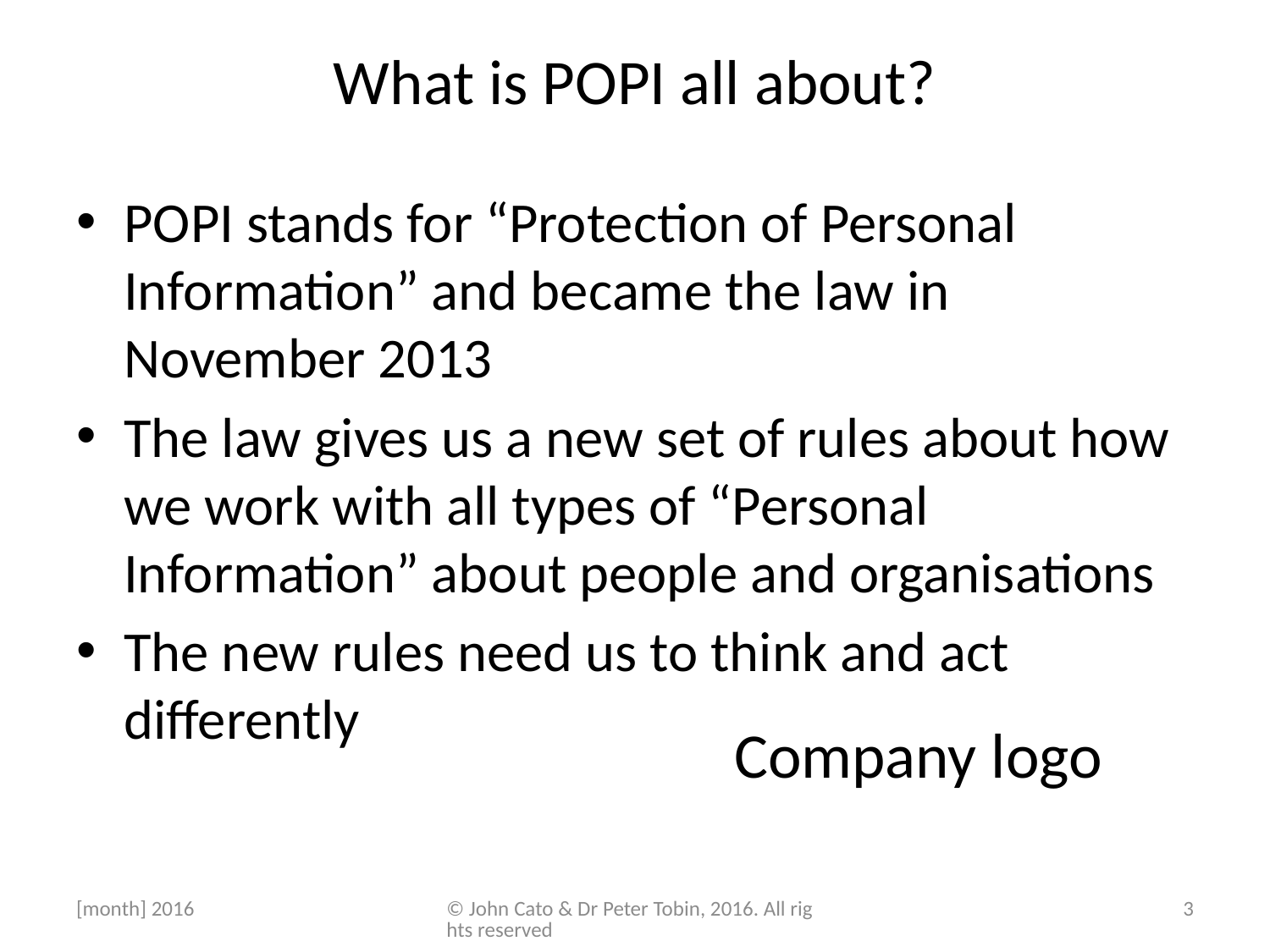

# What is POPI all about?
POPI stands for “Protection of Personal Information” and became the law in November 2013
The law gives us a new set of rules about how we work with all types of “Personal Information” about people and organisations
The new rules need us to think and act differently
Company logo
[month] 2016
© John Cato & Dr Peter Tobin, 2016. All rights reserved
3